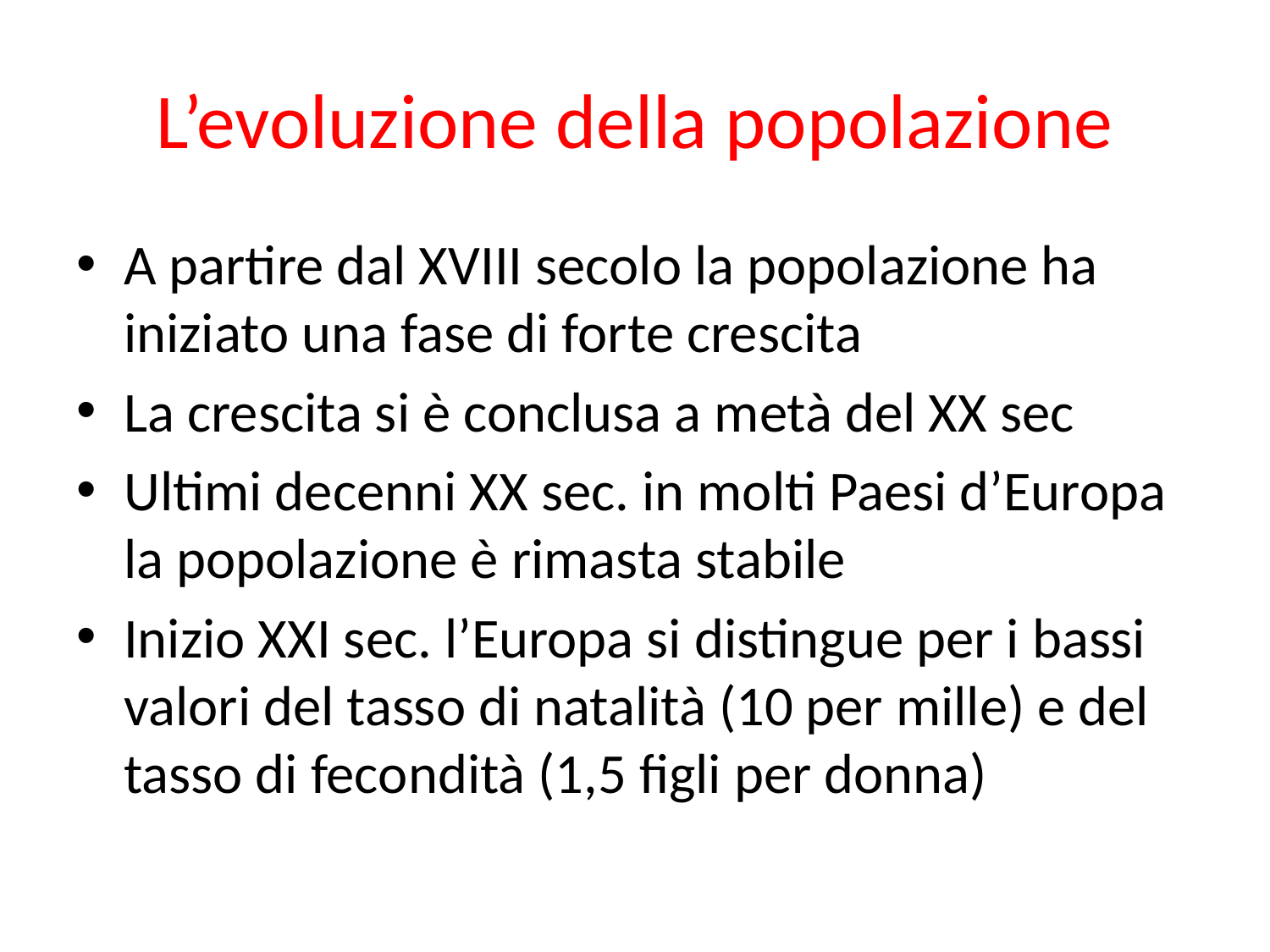

# L’evoluzione della popolazione
A partire dal XVIII secolo la popolazione ha iniziato una fase di forte crescita
La crescita si è conclusa a metà del XX sec
Ultimi decenni XX sec. in molti Paesi d’Europa la popolazione è rimasta stabile
Inizio XXI sec. l’Europa si distingue per i bassi valori del tasso di natalità (10 per mille) e del tasso di fecondità (1,5 figli per donna)